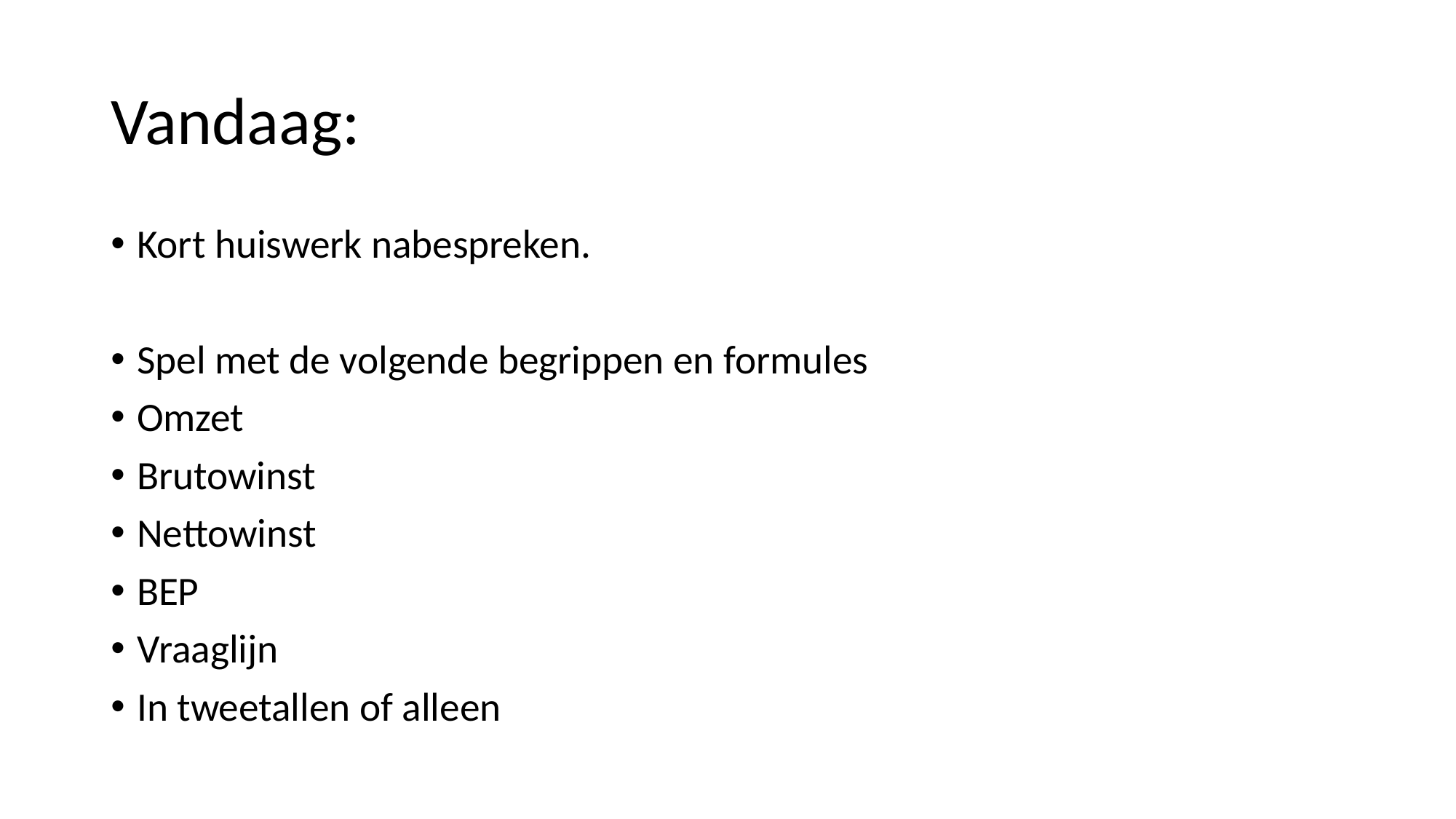

# Vandaag:
Kort huiswerk nabespreken.

Spel met de volgende begrippen en formules
Omzet
Brutowinst
Nettowinst
BEP
Vraaglijn
In tweetallen of alleen